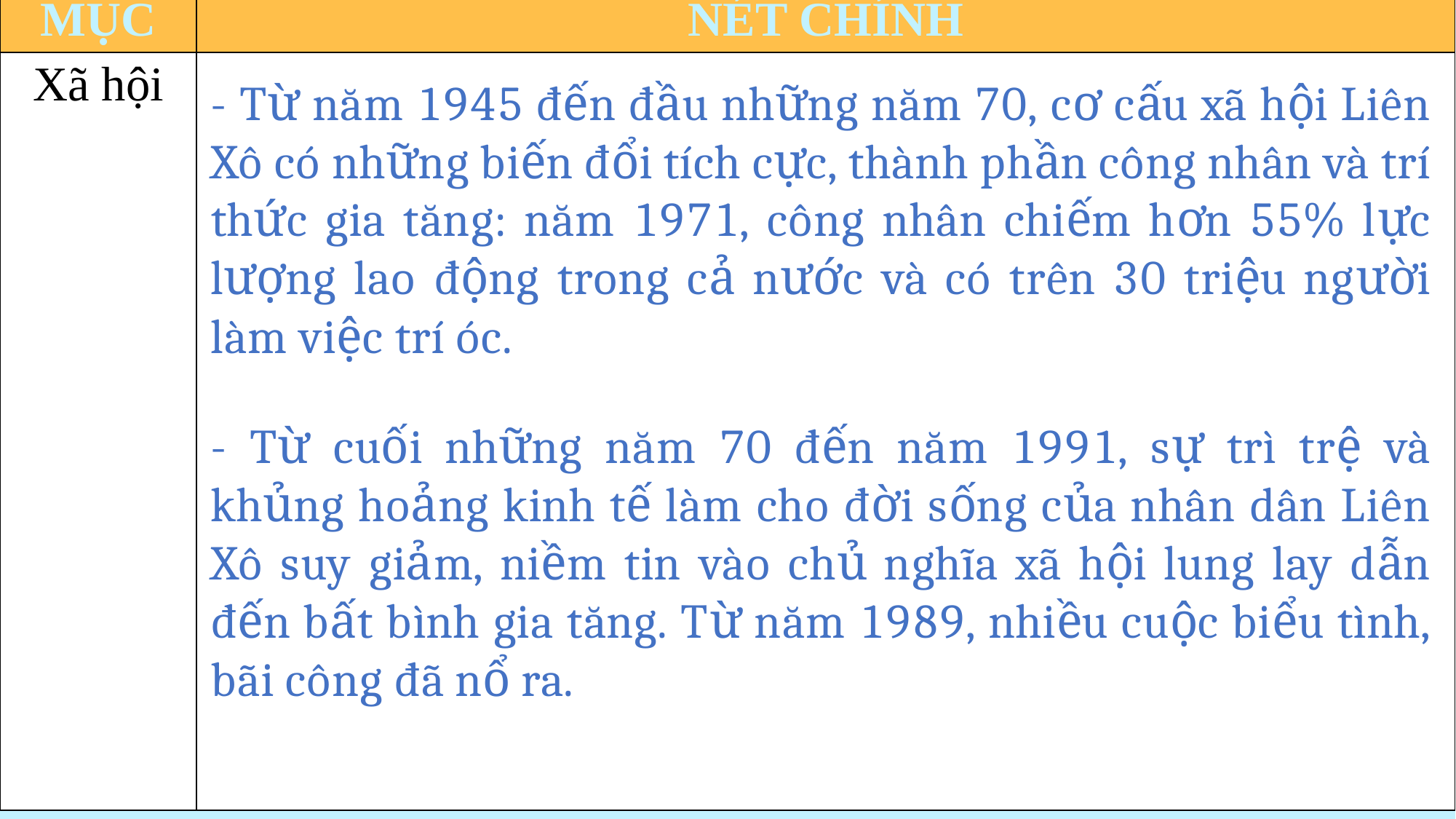

Quý thầy cô có nhu cầu về các bài giảng PowerPoint và giáo án word lịch sử từ khối 6-12.
Vui lòng liên hệ số điện thoại 0981457911 (cũng là số Zalo).
Ngoài ra còn hỗ trợ về SKKN, biện pháp thi GVG và thao giảng, chuyên đề.
Page: https://www.facebook.com/groups/baigianglichsu

| MỤC | NÉT CHÍNH |
| --- | --- |
| Xã hội |  |
- Từ năm 1945 đến đầu những năm 70, cơ cấu xã hội Liên Xô có những biến đổi tích cực, thành phần công nhân và trí thức gia tăng: năm 1971, công nhân chiếm hơn 55% lực lượng lao động trong cả nước và có trên 30 triệu người làm việc trí óc.
- Từ cuối những năm 70 đến năm 1991, sự trì trệ và khủng hoảng kinh tế làm cho đời sống của nhân dân Liên Xô suy giảm, niềm tin vào chủ nghĩa xã hội lung lay dẫn đến bất bình gia tăng. Từ năm 1989, nhiều cuộc biểu tình, bãi công đã nổ ra.